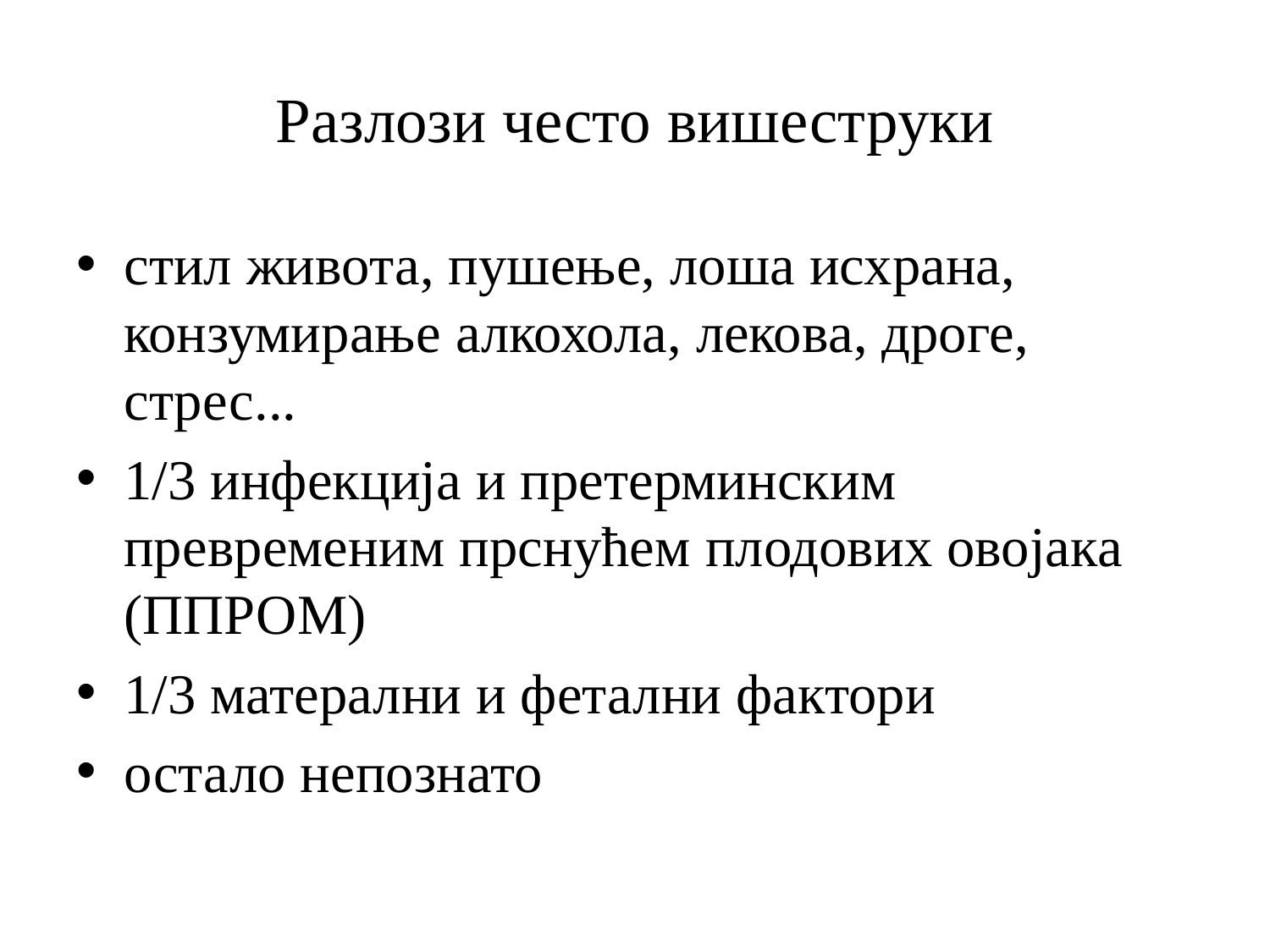

# Разлози често вишеструки
стил живота, пушење, лоша исхрана, конзумирање алкохола, лекова, дроге, стрес...
1/3 инфекција и претерминским превременим прснућем плодових овојака (ППРОМ)
1/3 матерални и фетални фактори
остало непознато